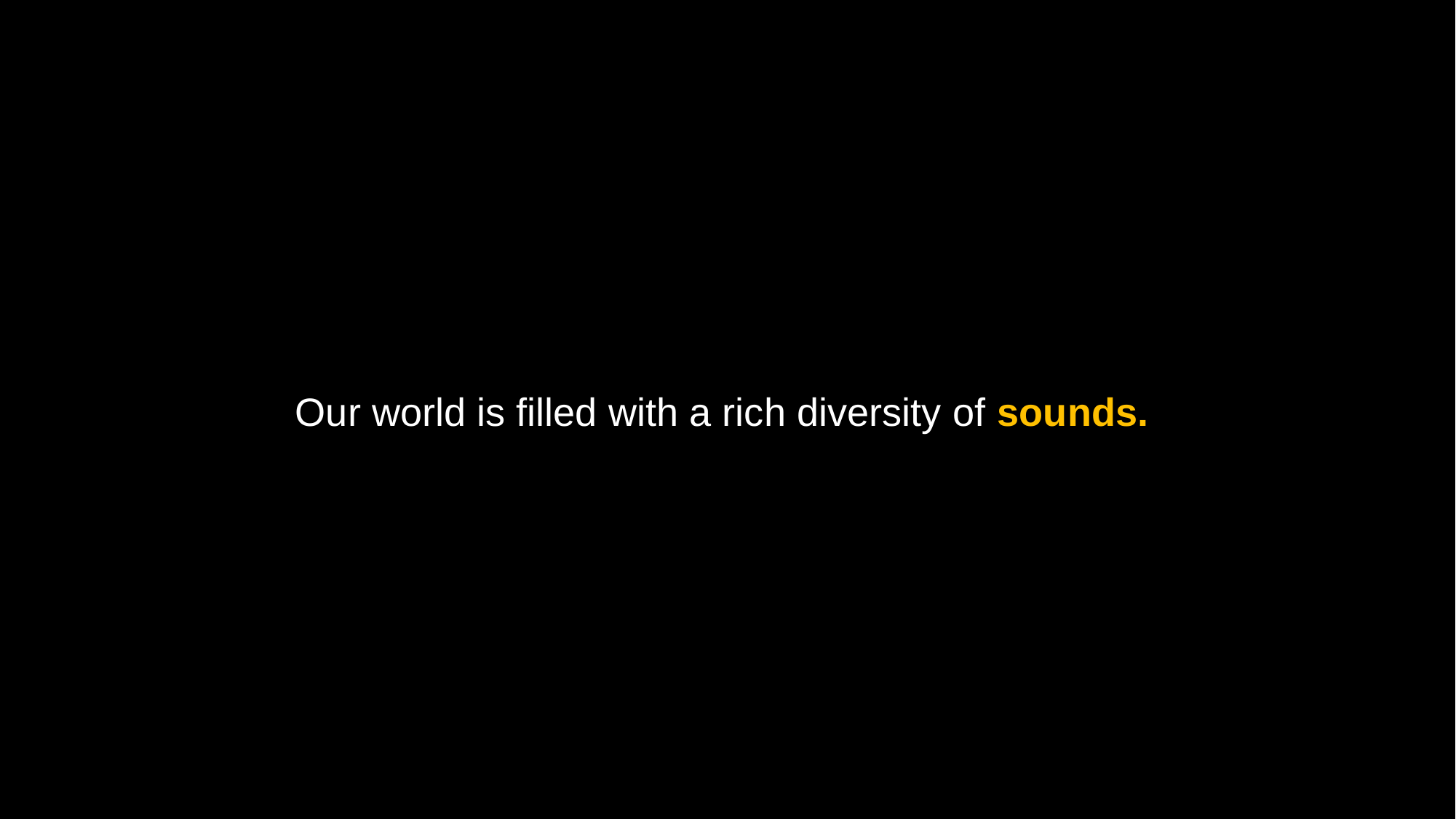

Our world is filled with a rich diversity of sounds.